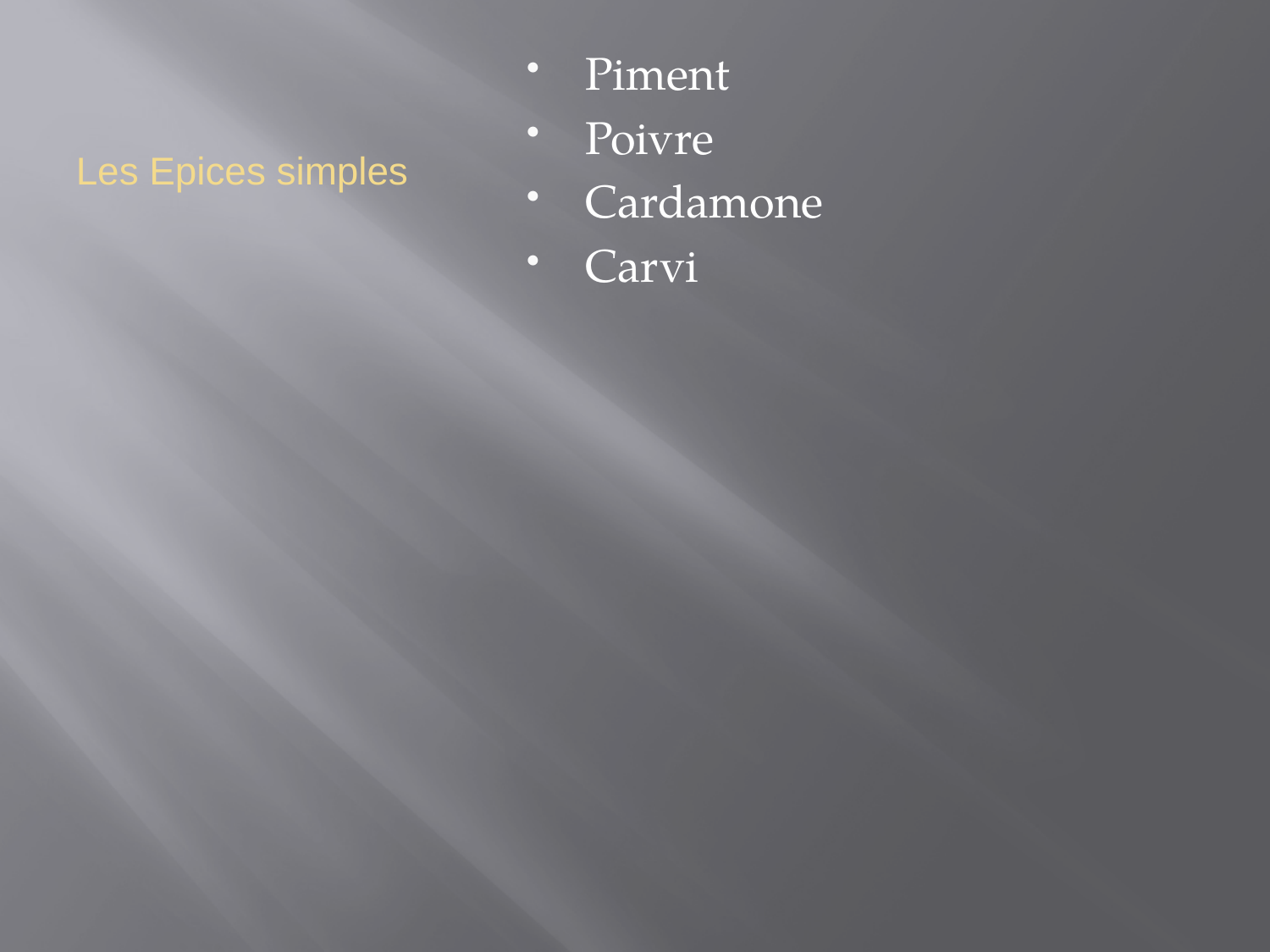

# Les Epices simples
Piment
Poivre
Cardamone
Carvi